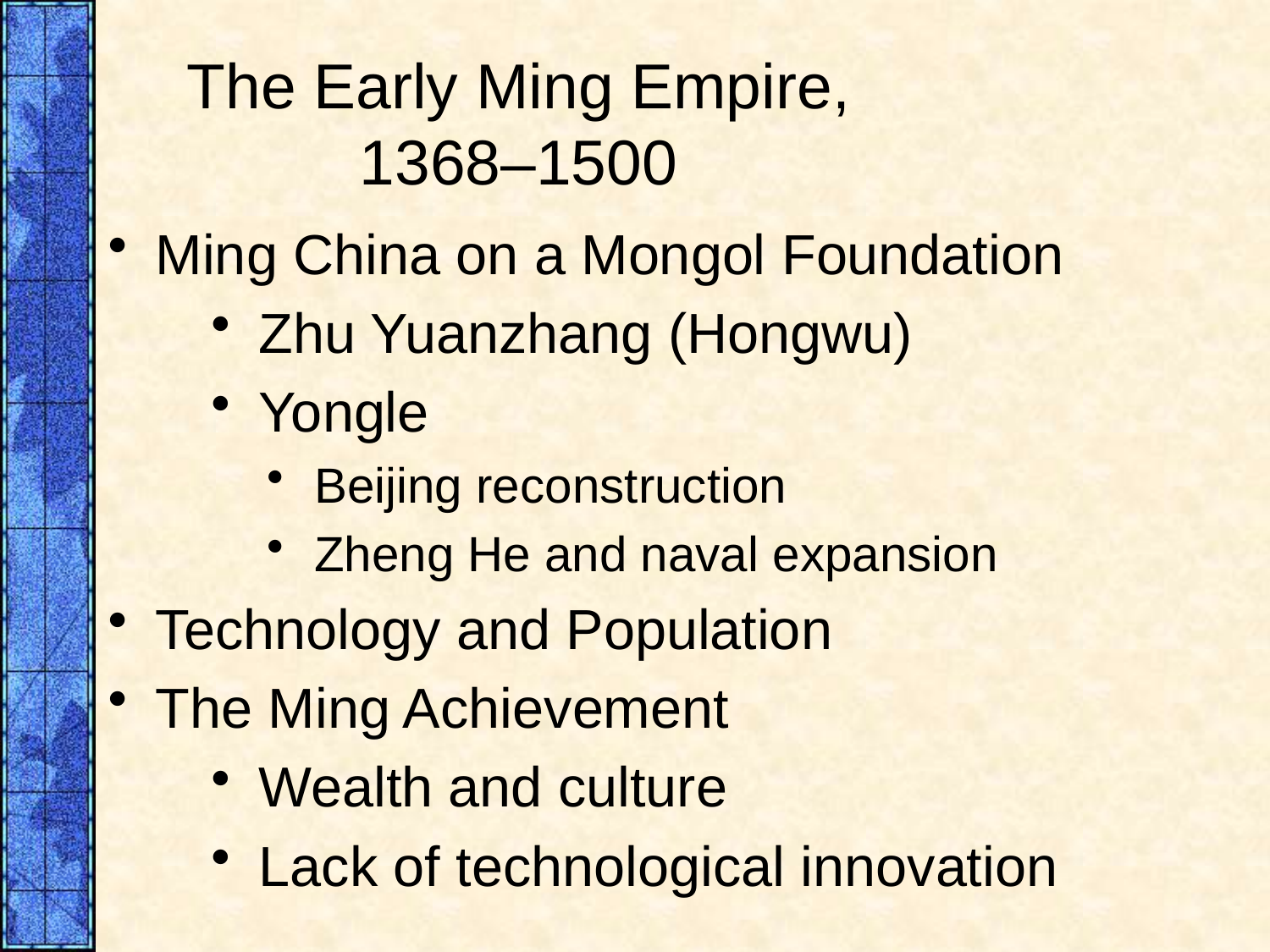

# The Early Ming Empire, 1368–1500
Ming China on a Mongol Foundation
Zhu Yuanzhang (Hongwu)
Yongle
Beijing reconstruction
Zheng He and naval expansion
Technology and Population
The Ming Achievement
Wealth and culture
Lack of technological innovation